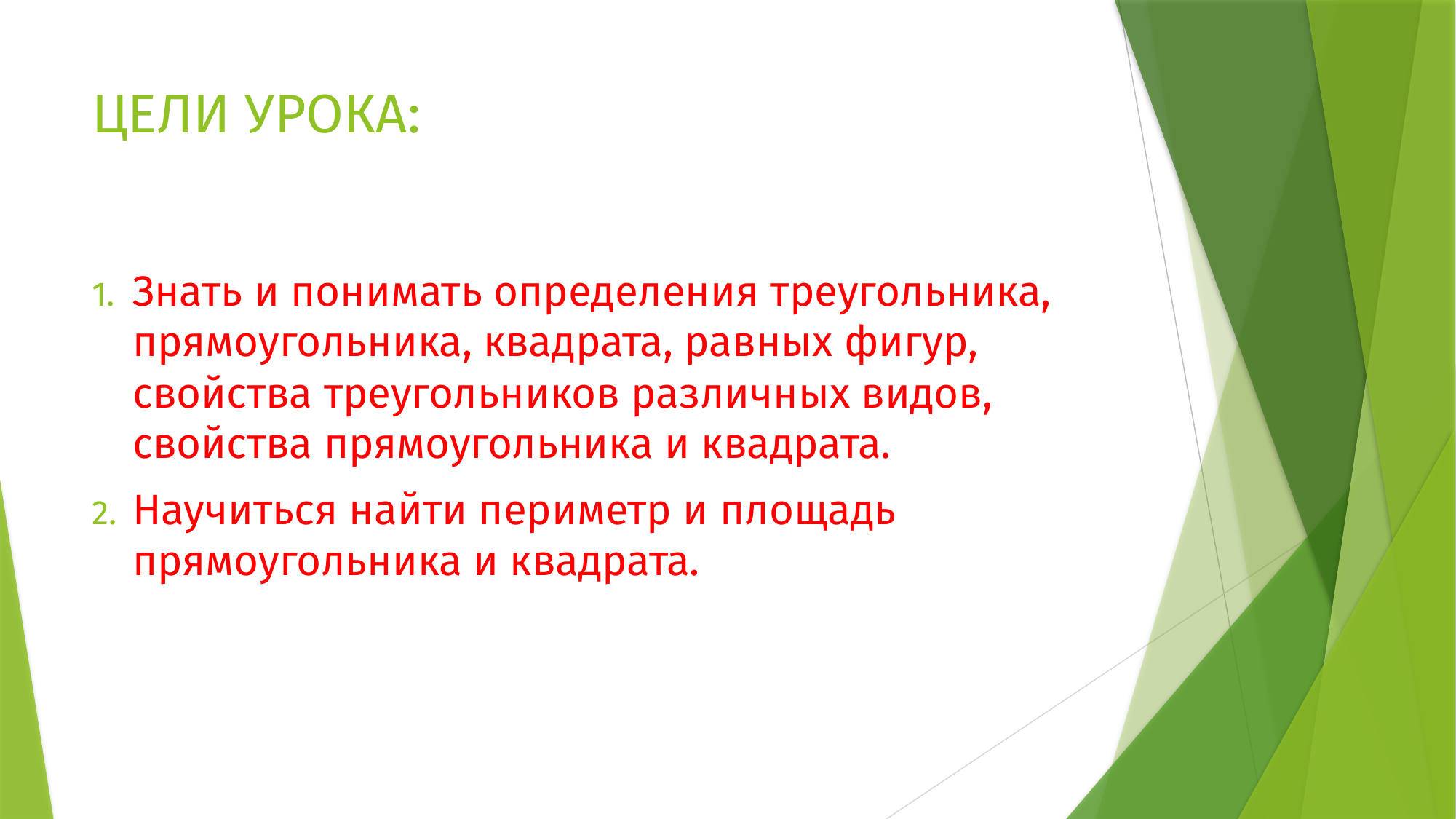

# ЦЕЛИ УРОКА:
Знать и понимать определения треугольника, прямоугольника, квадрата, равных фигур, свойства треугольников различных видов, свойства прямоугольника и квадрата.
Научиться найти периметр и площадь прямоугольника и квадрата.